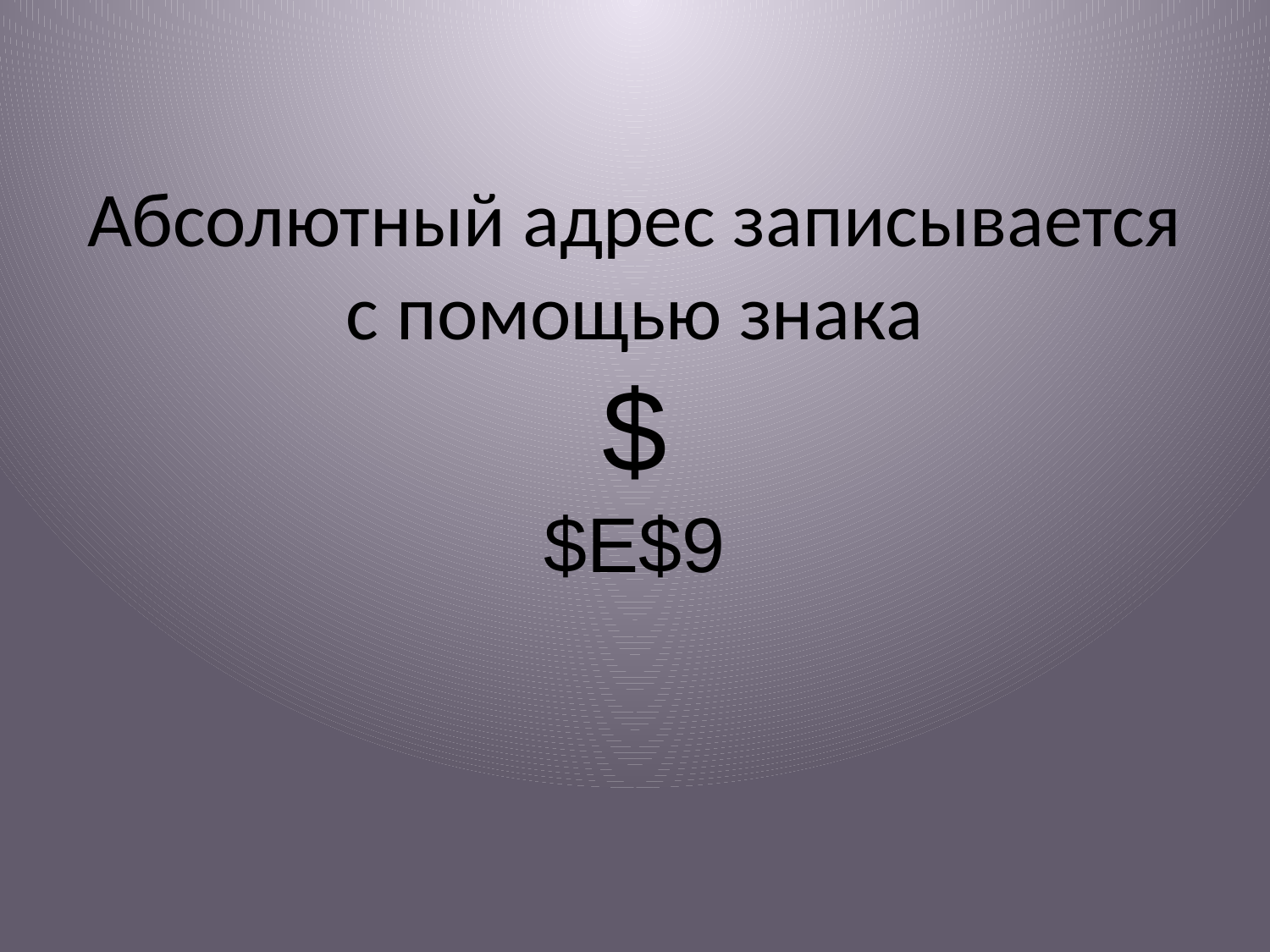

# Абсолютный адрес записывается с помощью знака $ $E$9